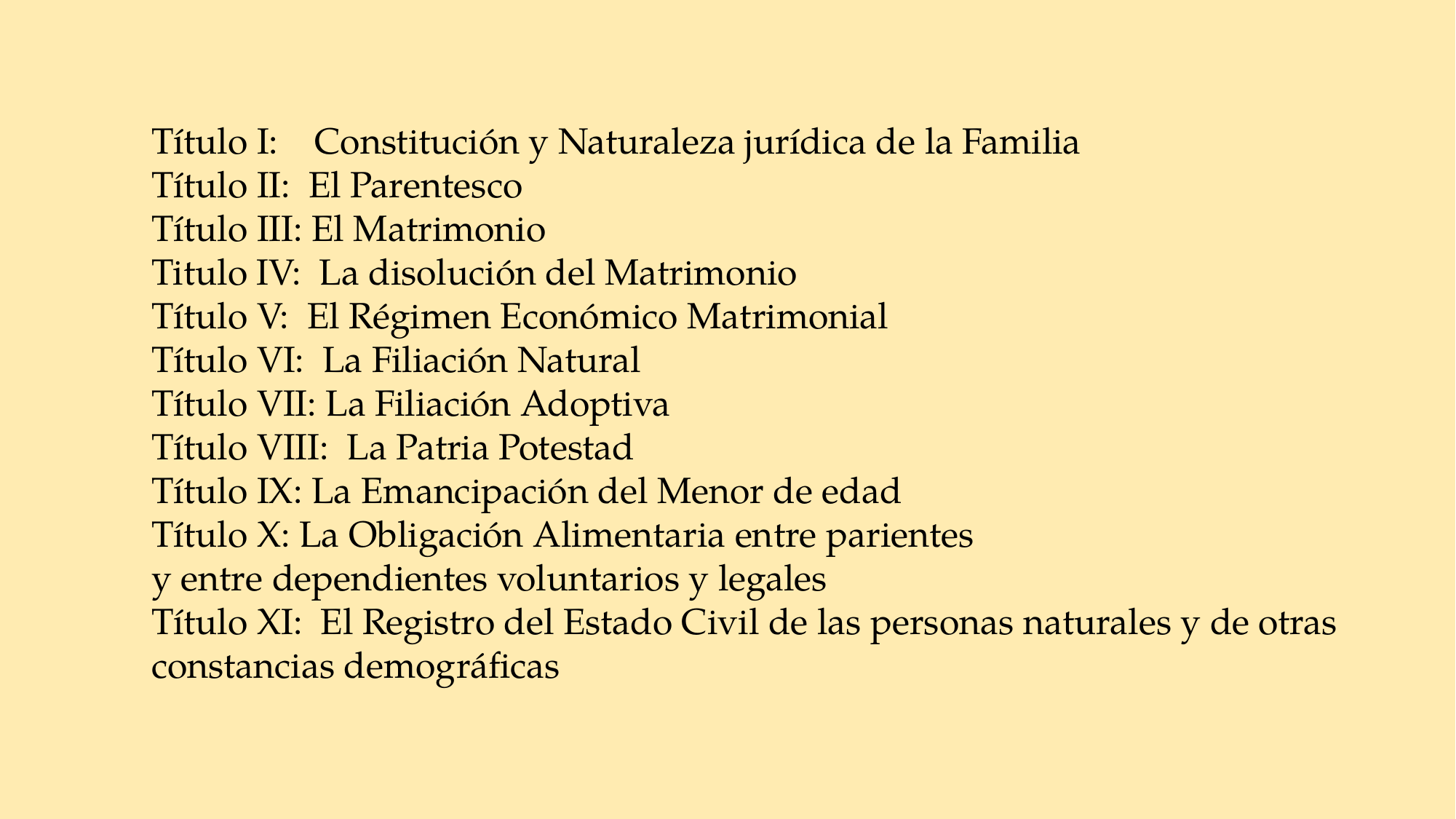

Título I:    Constitución y Naturaleza jurídica de la Familia
Título II:  El Parentesco
Título III: El Matrimonio
Titulo IV:  La disolución del Matrimonio
Título V:  El Régimen Económico Matrimonial
Título VI:  La Filiación Natural
Título VII: La Filiación Adoptiva
Título VIII:  La Patria Potestad
Título IX: La Emancipación del Menor de edad
Título X: La Obligación Alimentaria entre parientes
y entre dependientes voluntarios y legales
Título XI:  El Registro del Estado Civil de las personas naturales y de otras constancias demográficas